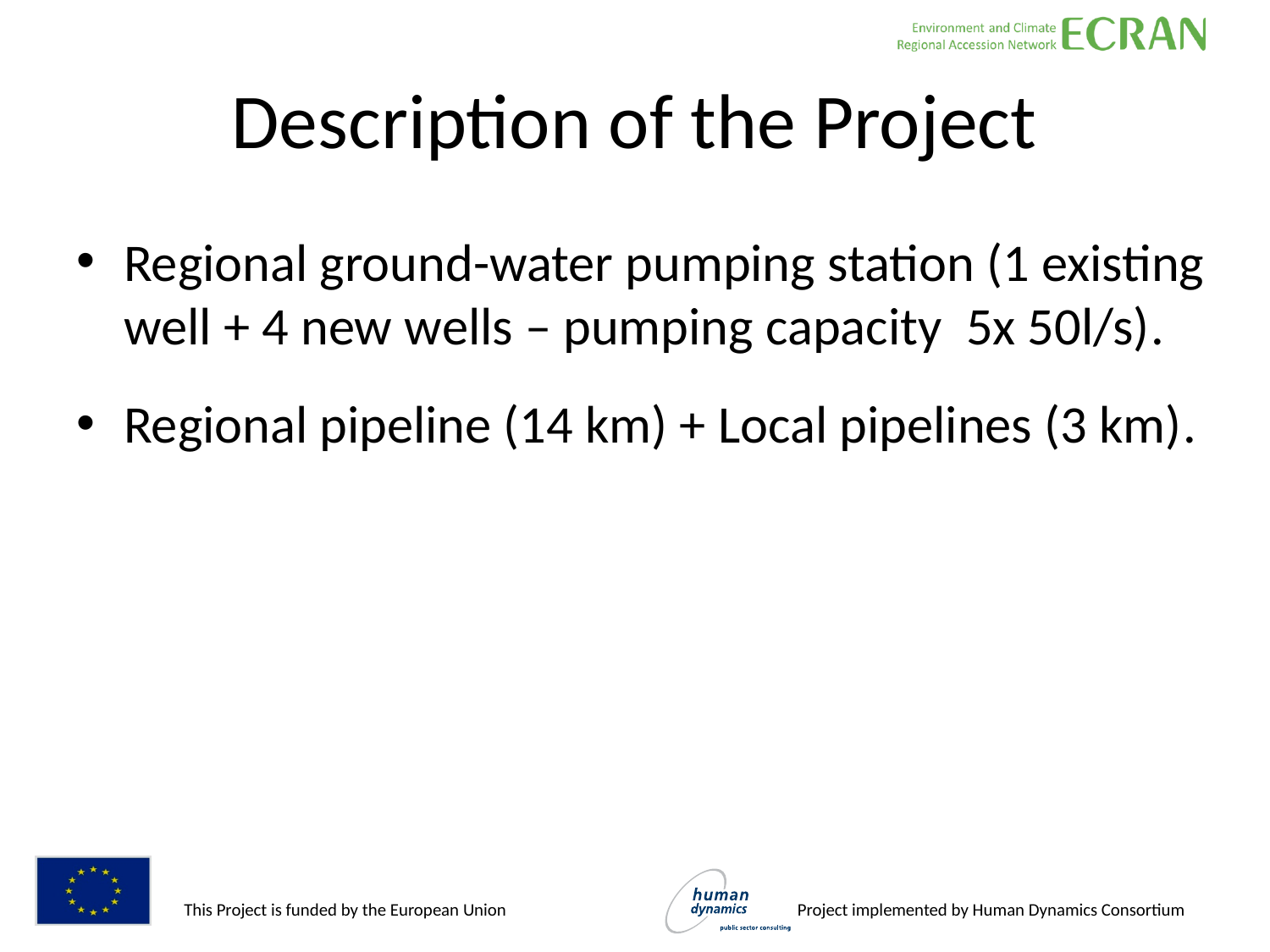

# Description of the Project
Regional ground-water pumping station (1 existing well + 4 new wells – pumping capacity  5x 50l/s).

Regional pipeline (14 km) + Local pipelines (3 km).